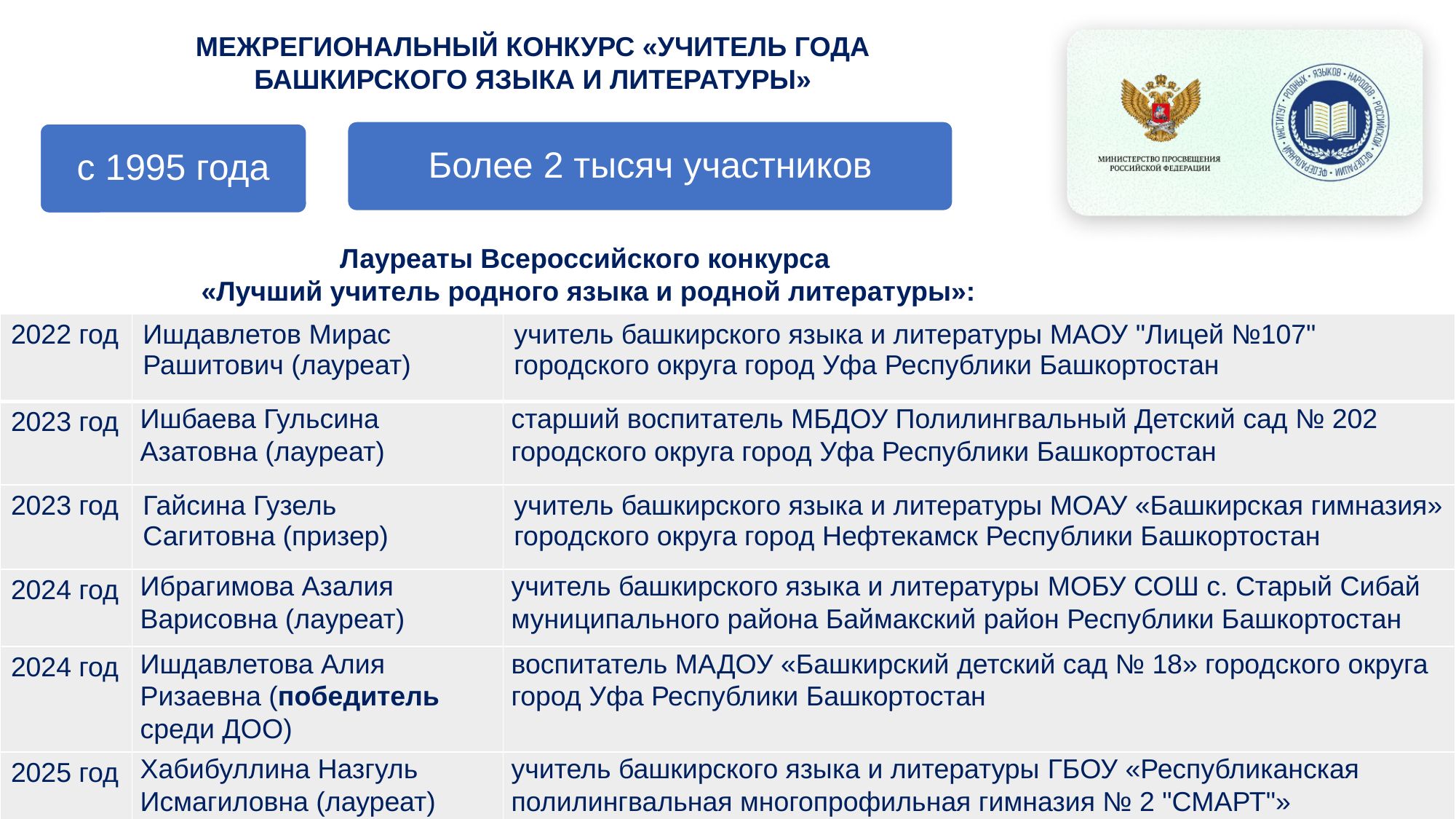

МЕЖРЕГИОНАЛЬНЫЙ КОНКУРС «УЧИТЕЛЬ ГОДА БАШКИРСКОГО ЯЗЫКА И ЛИТЕРАТУРЫ»

Более 2 тысяч участников

с 1995 года
Лауреаты Всероссийского конкурса
«Лучший учитель родного языка и родной литературы»:
| 2022 год | Ишдавлетов Мирас Рашитович (лауреат) | учитель башкирского языка и литературы МАОУ "Лицей №107" городского округа город Уфа Республики Башкортостан |
| --- | --- | --- |
| 2023 год | Ишбаева Гульсина Азатовна (лауреат) | старший воспитатель МБДОУ Полилингвальный Детский сад № 202 городского округа город Уфа Республики Башкортостан |
| 2023 год | Гайсина Гузель Сагитовна (призер) | учитель башкирского языка и литературы МОАУ «Башкирская гимназия» городского округа город Нефтекамск Республики Башкортостан |
| 2024 год | Ибрагимова Азалия  Варисовна (лауреат) | учитель башкирского языка и литературы МОБУ СОШ с. Старый Сибай муниципального района Баймакский район Республики Башкортостан |
| 2024 год | Ишдавлетова Алия Ризаевна (победитель среди ДОО) | воспитатель МАДОУ «Башкирский детский сад № 18» городского округа город Уфа Республики Башкортостан |
| 2025 год | Хабибуллина Назгуль Исмагиловна (лауреат) | учитель башкирского языка и литературы ГБОУ «Республиканская полилингвальная многопрофильная гимназия № 2 "СМАРТ"» |